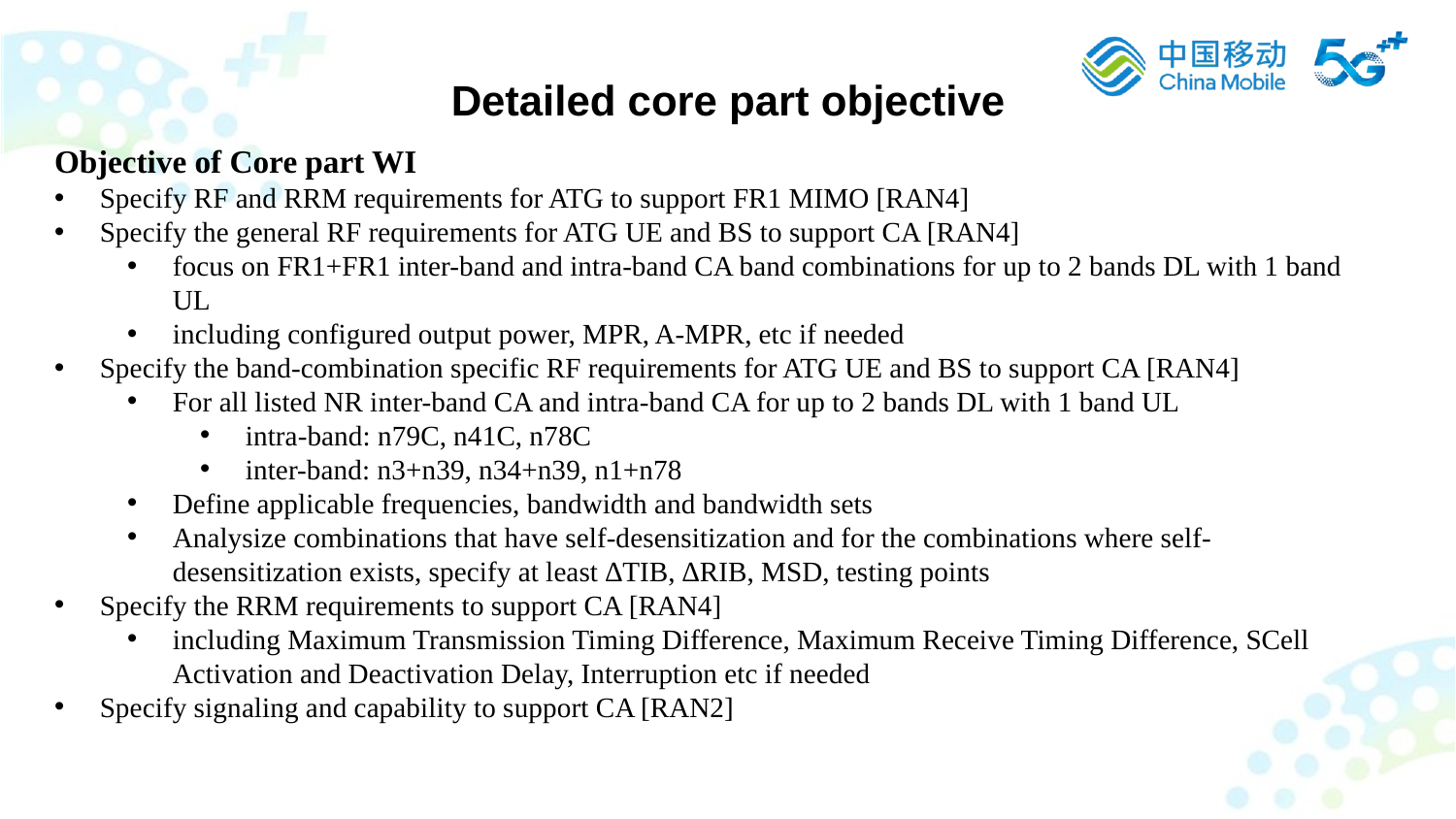

Detailed core part objective
Objective of Core part WI
Specify RF and RRM requirements for ATG to support FR1 MIMO [RAN4]
Specify the general RF requirements for ATG UE and BS to support CA [RAN4]
focus on FR1+FR1 inter-band and intra-band CA band combinations for up to 2 bands DL with 1 band UL
including configured output power, MPR, A-MPR, etc if needed
Specify the band-combination specific RF requirements for ATG UE and BS to support CA [RAN4]
For all listed NR inter-band CA and intra-band CA for up to 2 bands DL with 1 band UL
intra-band: n79C, n41C, n78C
inter-band: n3+n39, n34+n39, n1+n78
Define applicable frequencies, bandwidth and bandwidth sets
Analysize combinations that have self-desensitization and for the combinations where self-desensitization exists, specify at least ∆TIB, ∆RIB, MSD, testing points
Specify the RRM requirements to support CA [RAN4]
including Maximum Transmission Timing Difference, Maximum Receive Timing Difference, SCell Activation and Deactivation Delay, Interruption etc if needed
Specify signaling and capability to support CA [RAN2]